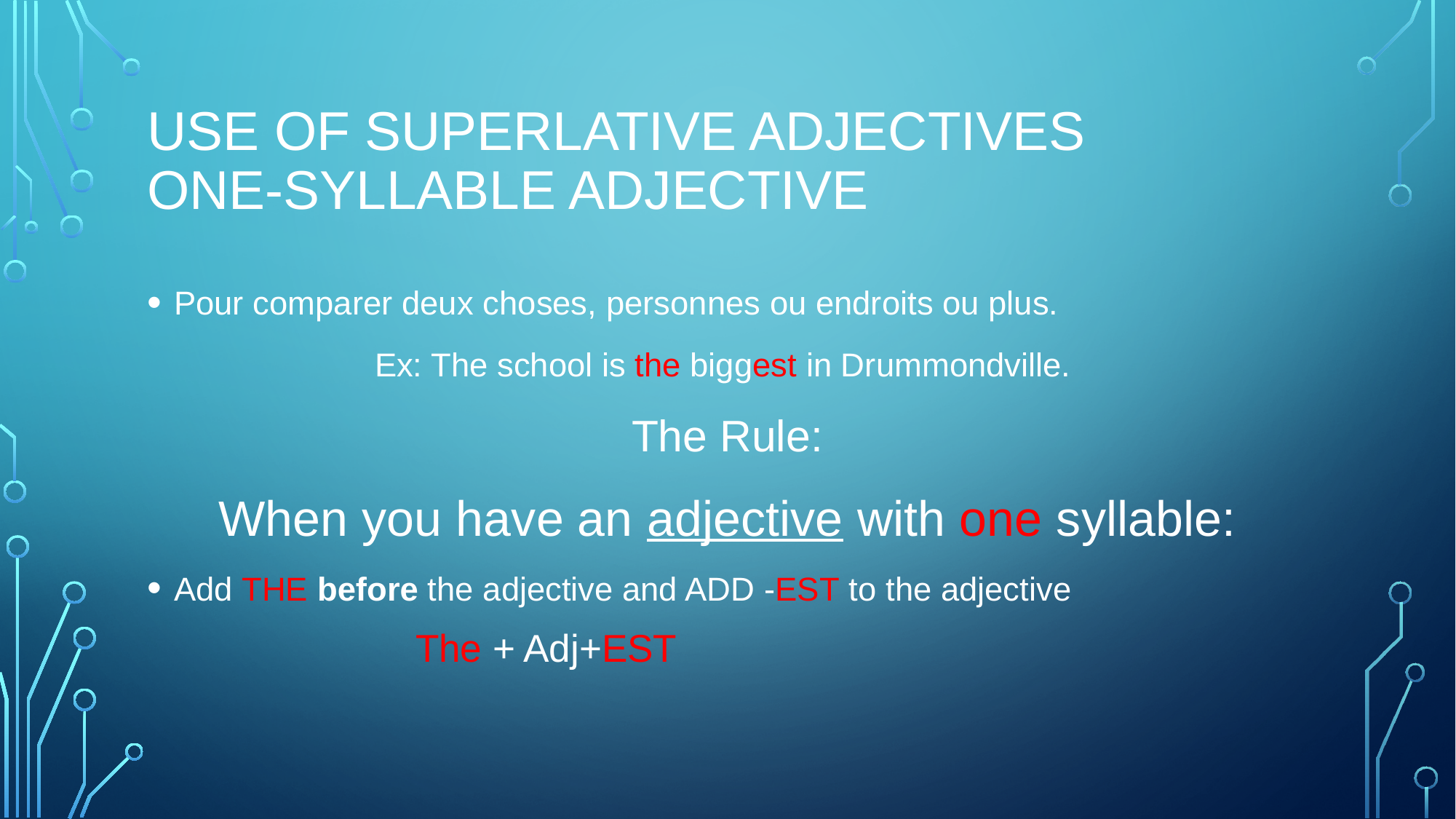

# Use of superlative adjectives One-syllable adjective
Pour comparer deux choses, personnes ou endroits ou plus.
Ex: The school is the biggest in Drummondville.
The Rule:
When you have an adjective with one syllable:
Add THE before the adjective and ADD -EST to the adjective
The + Adj+EST